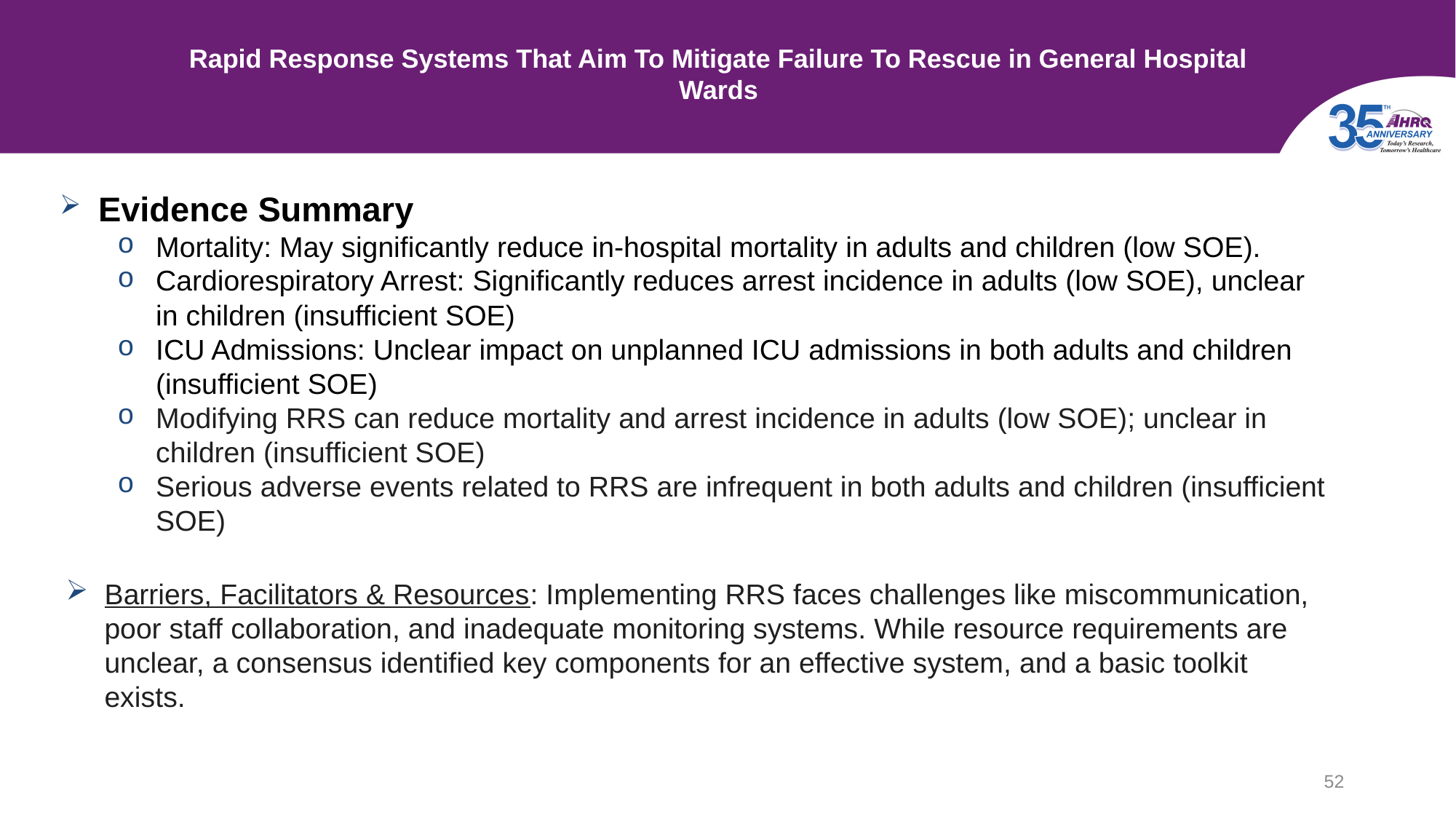

# Rapid Response Systems That Aim To Mitigate Failure To Rescue in General Hospital Wards
Evidence Summary
Mortality: May significantly reduce in-hospital mortality in adults and children (low SOE).
Cardiorespiratory Arrest: Significantly reduces arrest incidence in adults (low SOE), unclear in children (insufficient SOE)
ICU Admissions: Unclear impact on unplanned ICU admissions in both adults and children (insufficient SOE)
Modifying RRS can reduce mortality and arrest incidence in adults (low SOE); unclear in children (insufficient SOE)
Serious adverse events related to RRS are infrequent in both adults and children (insufficient SOE)

Barriers, Facilitators & Resources: Implementing RRS faces challenges like miscommunication, poor staff collaboration, and inadequate monitoring systems. While resource requirements are unclear, a consensus identified key components for an effective system, and a basic toolkit exists.
52